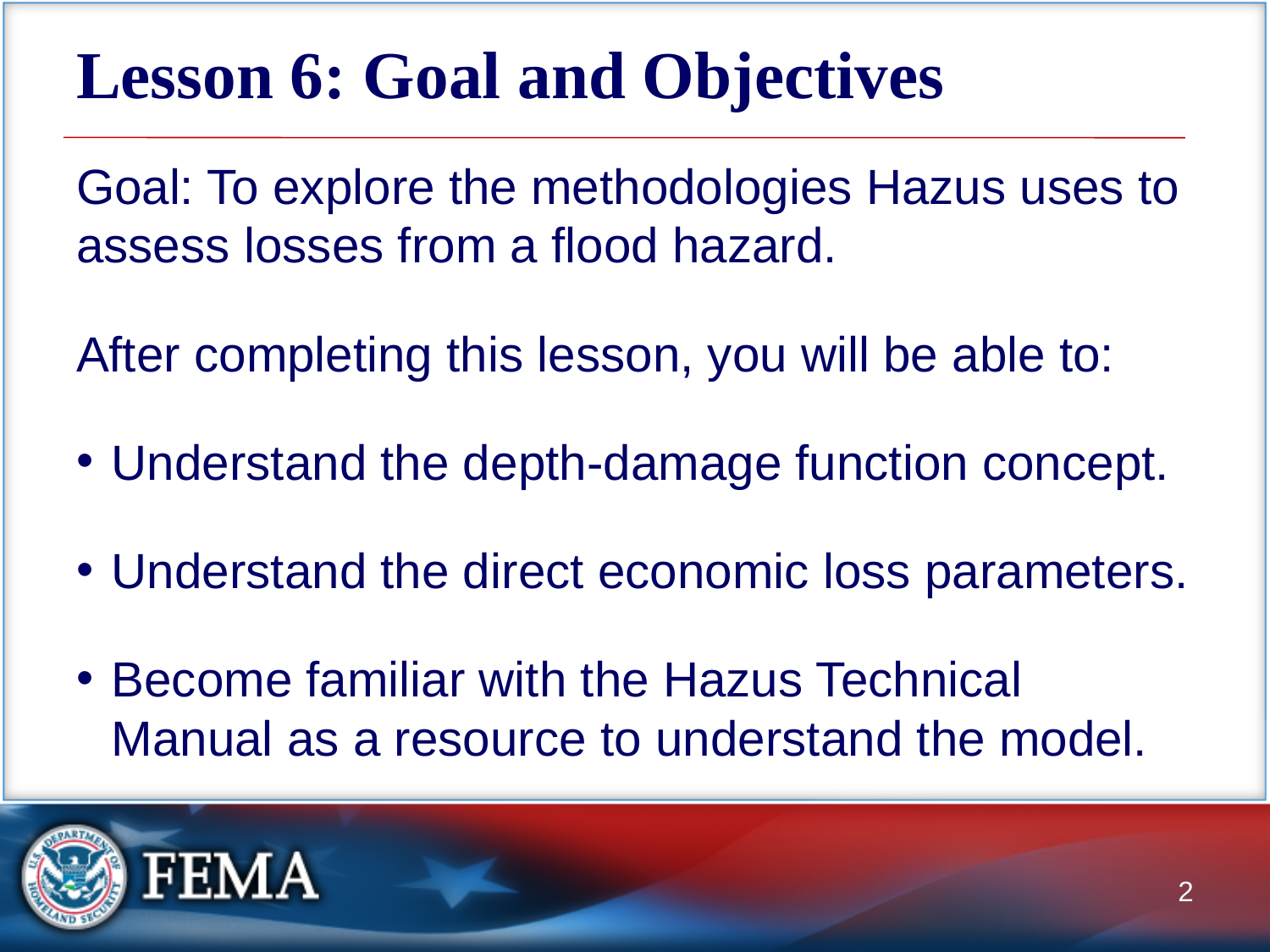

# Lesson 6: Goal and Objectives
Goal: To explore the methodologies Hazus uses to assess losses from a flood hazard.
After completing this lesson, you will be able to:
Understand the depth-damage function concept.
Understand the direct economic loss parameters.
Become familiar with the Hazus Technical Manual as a resource to understand the model.
2